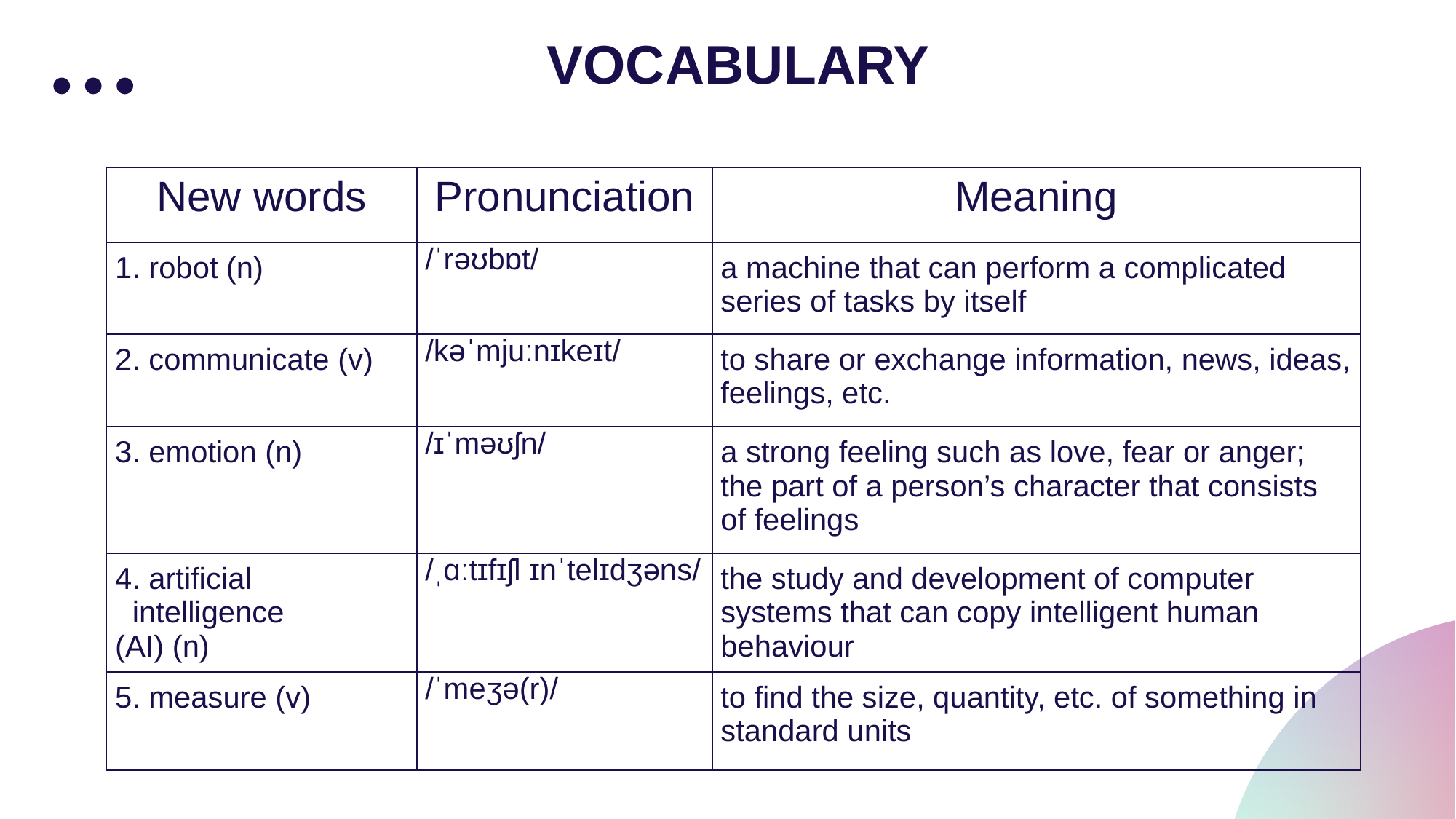

VOCABULARY
| New words | Pronunciation | Meaning |
| --- | --- | --- |
| 1. robot (n) | /ˈrəʊbɒt/ | a machine that can perform a complicated series of tasks by itself |
| 2. communicate (v) | /kəˈmjuːnɪkeɪt/ | to share or exchange information, news, ideas, feelings, etc. |
| 3. emotion (n) | /ɪˈməʊʃn/ | a strong feeling such as love, fear or anger; the part of a person’s character that consists of feelings |
| 4. artificial intelligence (AI) (n) | /ˌɑːtɪfɪʃl ɪnˈtelɪdʒəns/ | the study and development of computer systems that can copy intelligent human behaviour |
| 5. measure (v) | /ˈmeʒə(r)/ | to find the size, quantity, etc. of something in standard units |